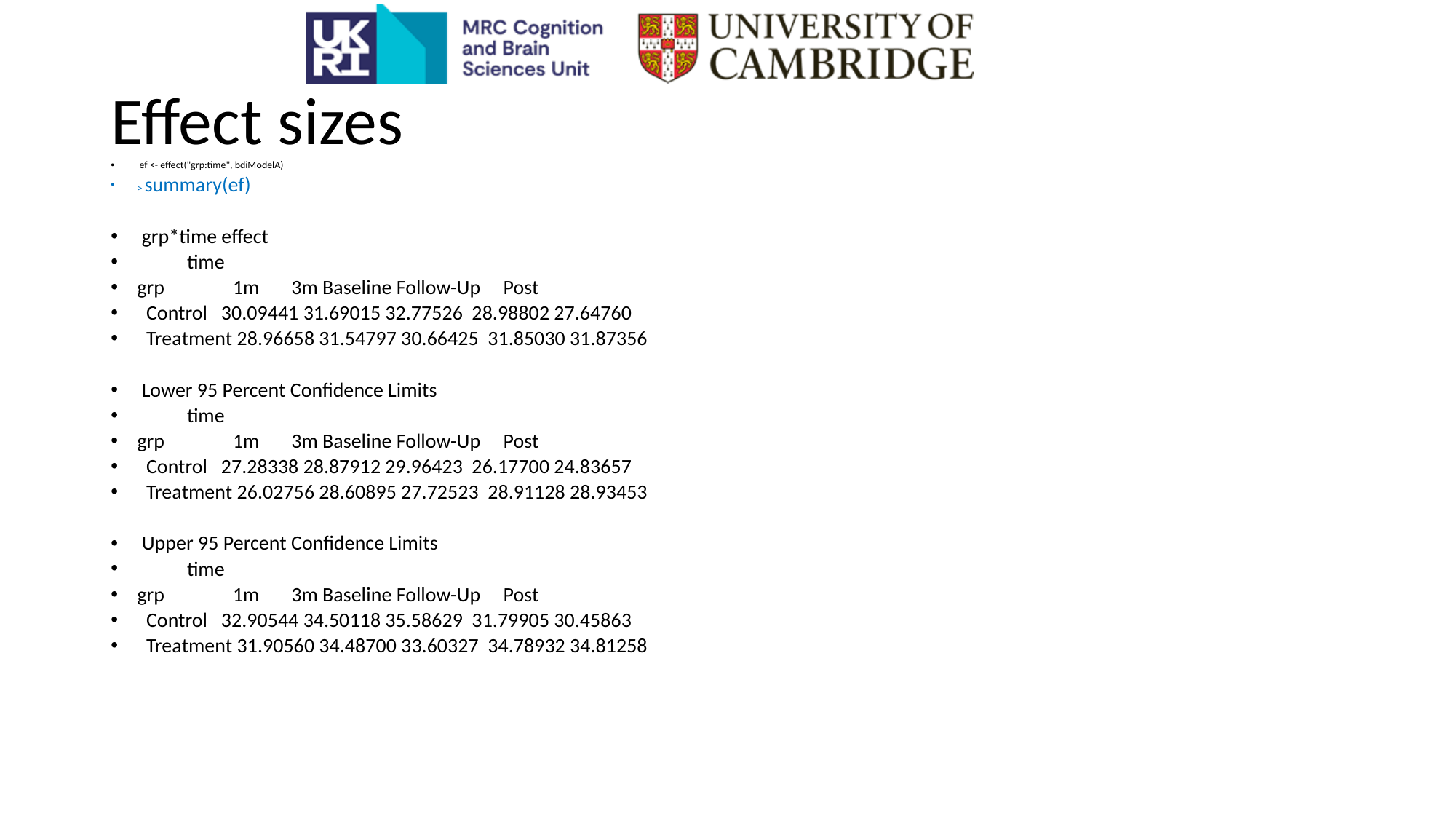

# Effect sizes
 ef <- effect("grp:time", bdiModelA)
> summary(ef)

 grp*time effect
           time
grp               1m       3m Baseline Follow-Up     Post
  Control   30.09441 31.69015 32.77526  28.98802 27.64760
  Treatment 28.96658 31.54797 30.66425  31.85030 31.87356

 Lower 95 Percent Confidence Limits
           time
grp               1m       3m Baseline Follow-Up     Post
  Control   27.28338 28.87912 29.96423  26.17700 24.83657
  Treatment 26.02756 28.60895 27.72523  28.91128 28.93453

 Upper 95 Percent Confidence Limits
           time
grp               1m       3m Baseline Follow-Up     Post
  Control   32.90544 34.50118 35.58629  31.79905 30.45863
  Treatment 31.90560 34.48700 33.60327  34.78932 34.81258